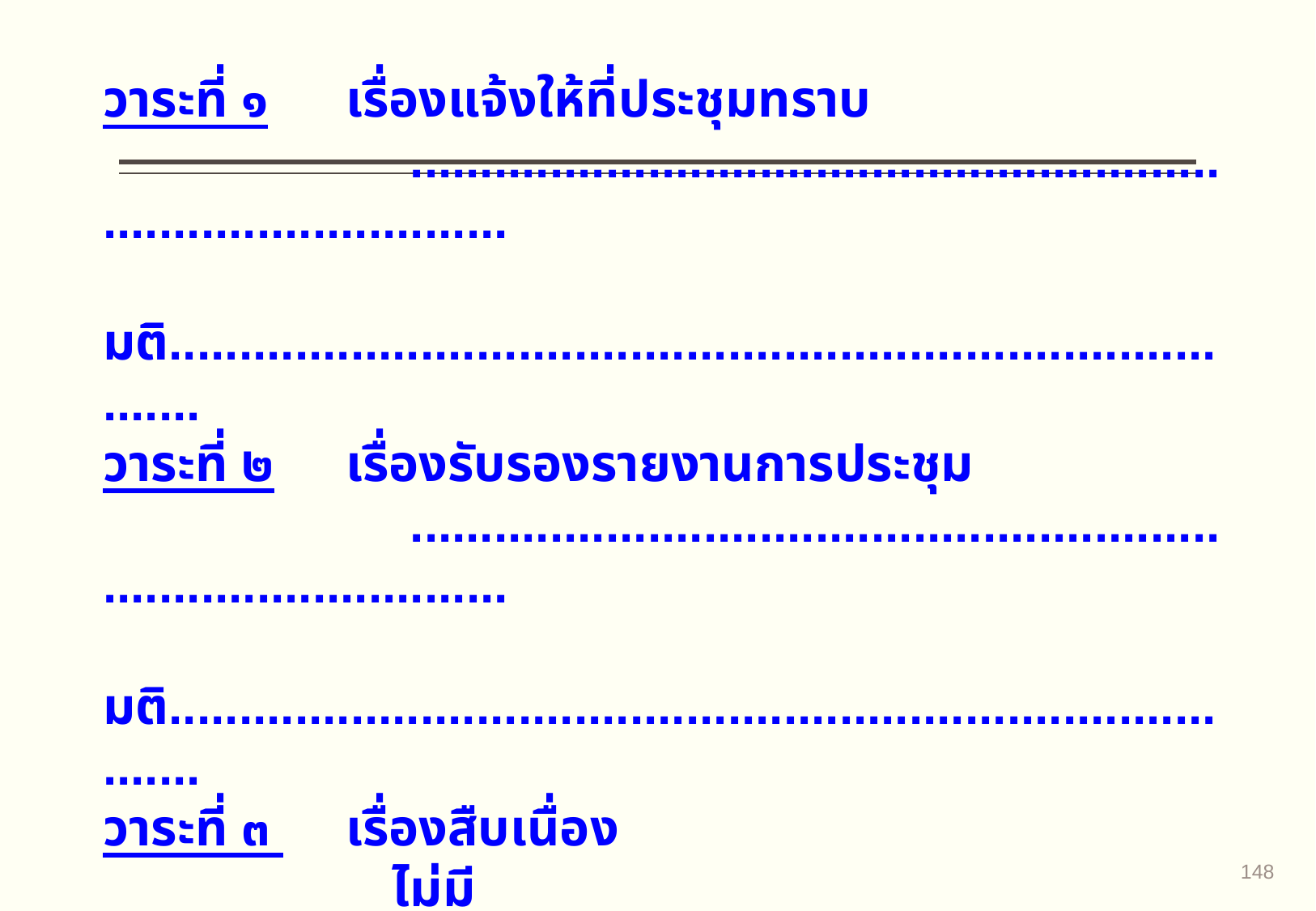

วาระที่ ๑	เรื่องแจ้งให้ที่ประชุมทราบ
                      .......................................................................................
                      มติ..................................................................................
วาระที่ ๒	เรื่องรับรองรายงานการประชุม
                      .......................................................................................
                      มติ..................................................................................
วาระที่ ๓ 	เรื่องสืบเนื่อง
                      ไม่มี
วาระที่ ๔	เรื่องเพื่อพิจารณา
		๔.๑ ……………………………..
                      มติ..................................................................................
		๔.๒ ……………………………..
                      มติ..................................................................................
148